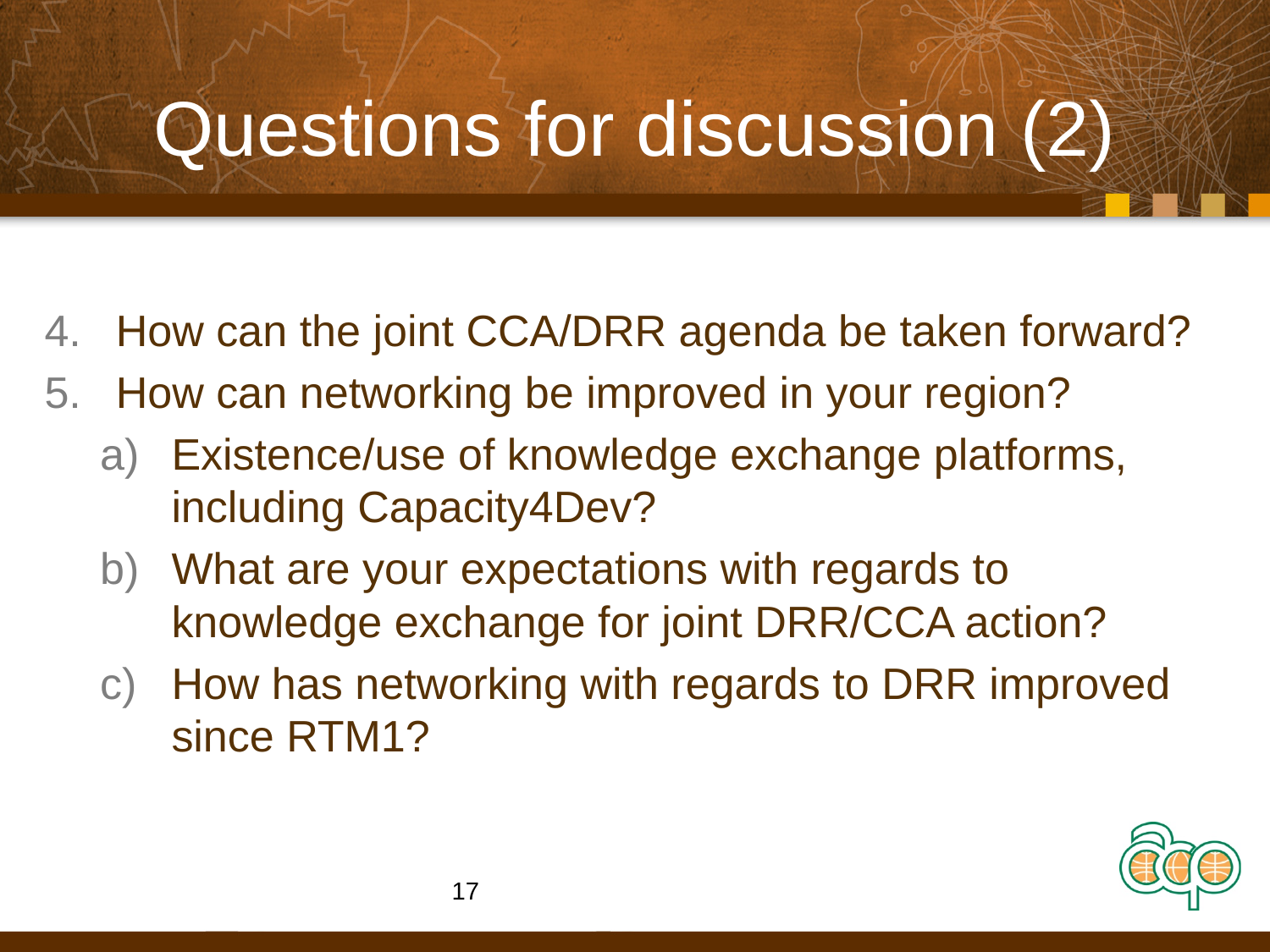

# Questions for discussion (2)
How can the joint CCA/DRR agenda be taken forward?
How can networking be improved in your region?
Existence/use of knowledge exchange platforms, including Capacity4Dev?
What are your expectations with regards to knowledge exchange for joint DRR/CCA action?
How has networking with regards to DRR improved since RTM1?

17